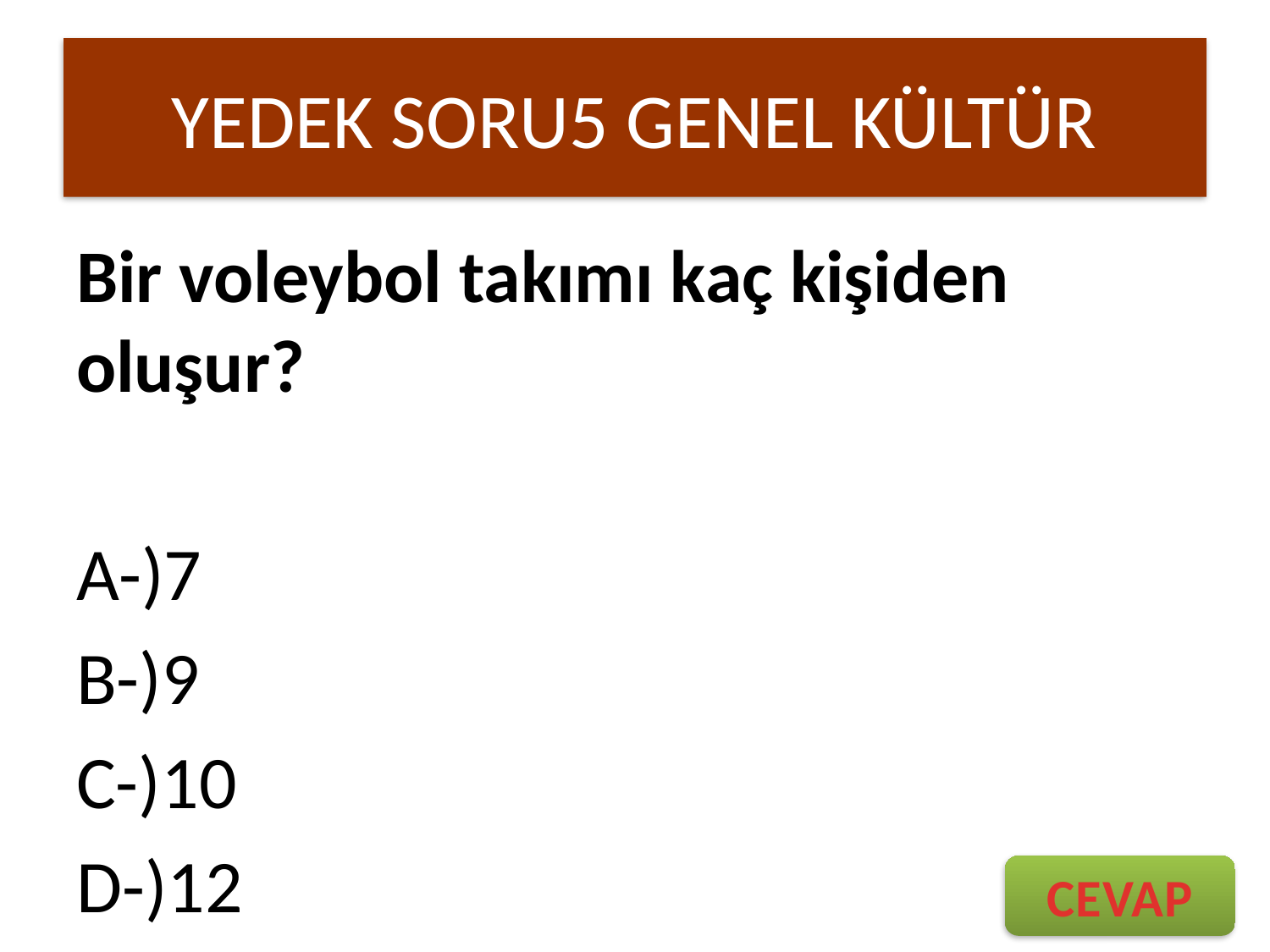

# YEDEK SORU5 GENEL KÜLTÜR
Bir voleybol takımı kaç kişiden oluşur?

A-)7
B-)9
C-)10
D-)12

CEVAP